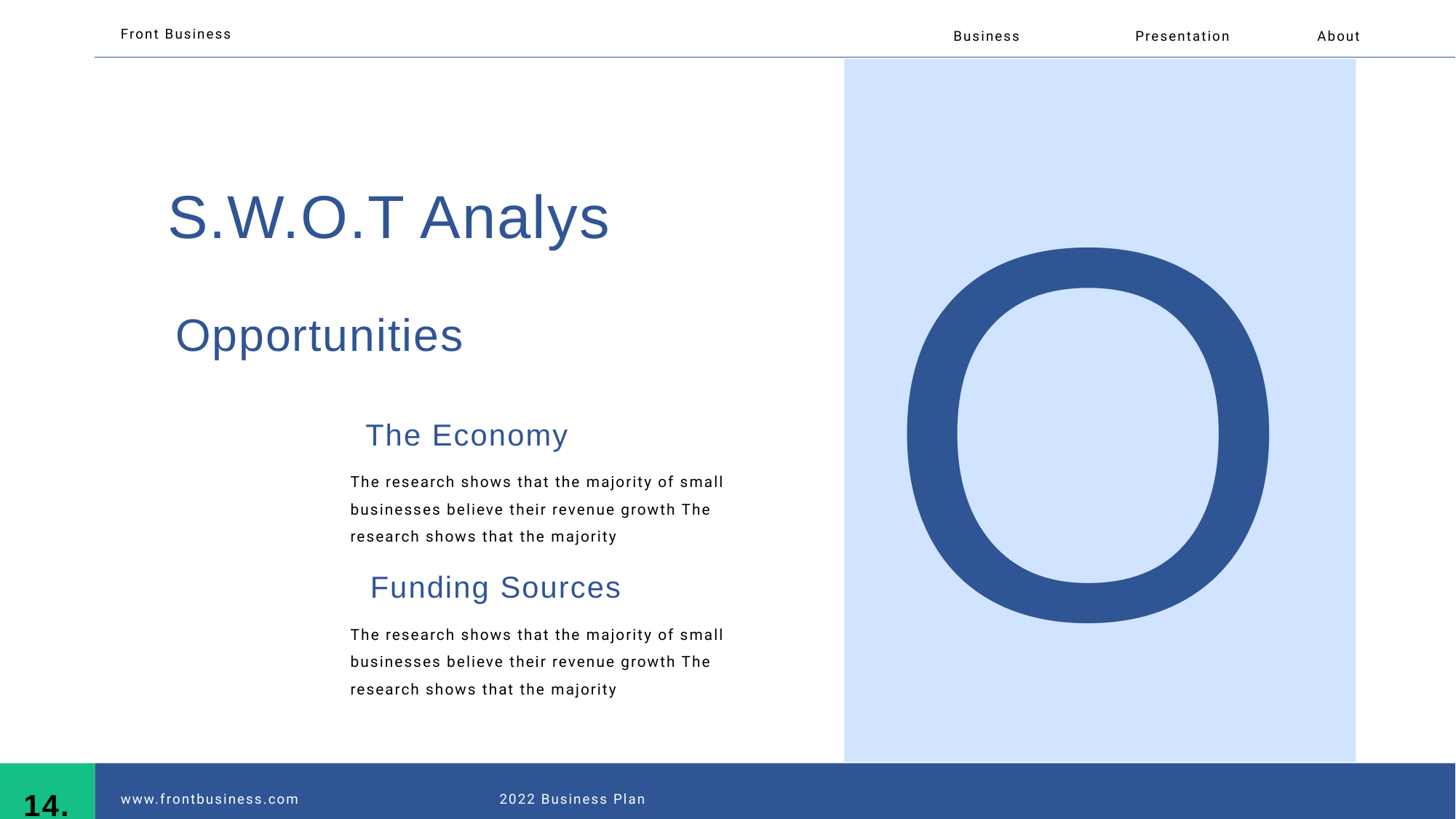

Front Business
Business
Presentation
About

O
S.W.O.T Analys
Opportunities
The Economy
The research shows that the majority of small businesses believe their revenue growth The research shows that the majority
Funding Sources
The research shows that the majority of small businesses believe their revenue growth The research shows that the majority
14.

www.frontbusiness.com
2022 Business Plan